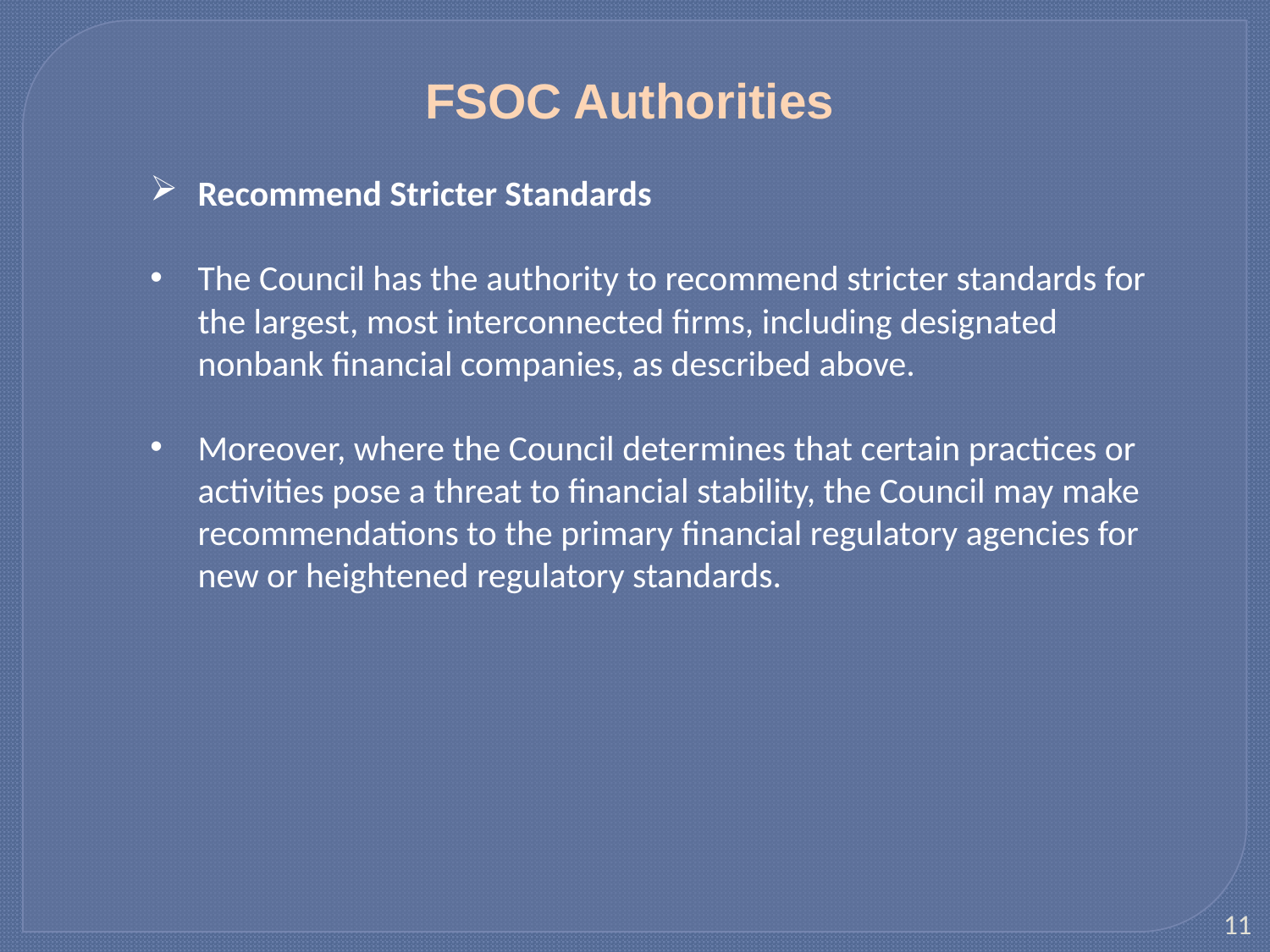

FSOC Authorities
Recommend Stricter Standards

The Council has the authority to recommend stricter standards for the largest, most interconnected firms, including designated nonbank financial companies, as described above.

Moreover, where the Council determines that certain practices or activities pose a threat to financial stability, the Council may make recommendations to the primary financial regulatory agencies for new or heightened regulatory standards.
11